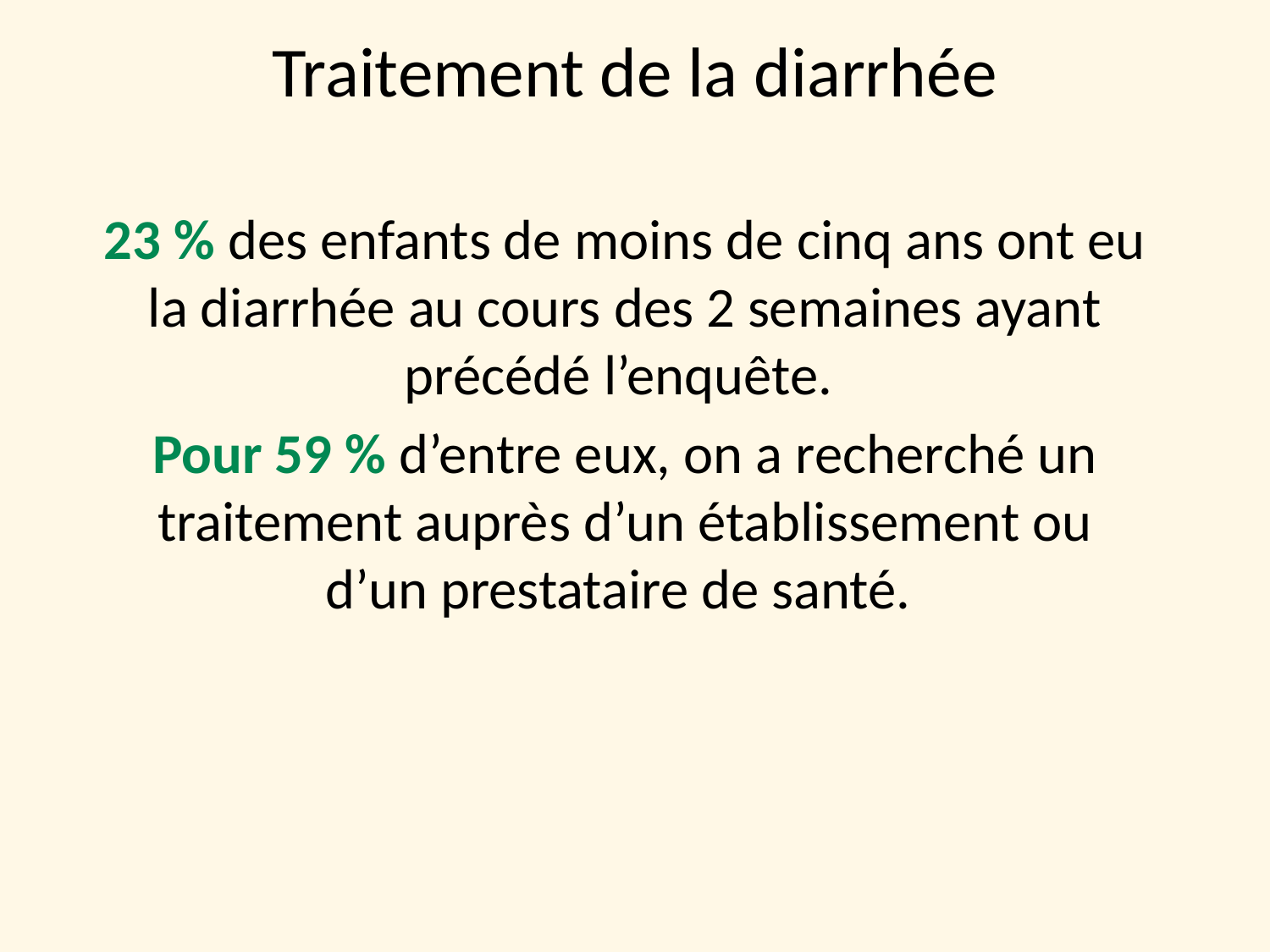

# Traitement de la diarrhée
23 % des enfants de moins de cinq ans ont eu la diarrhée au cours des 2 semaines ayant précédé l’enquête.
Pour 59 % d’entre eux, on a recherché un traitement auprès d’un établissement ou d’un prestataire de santé.